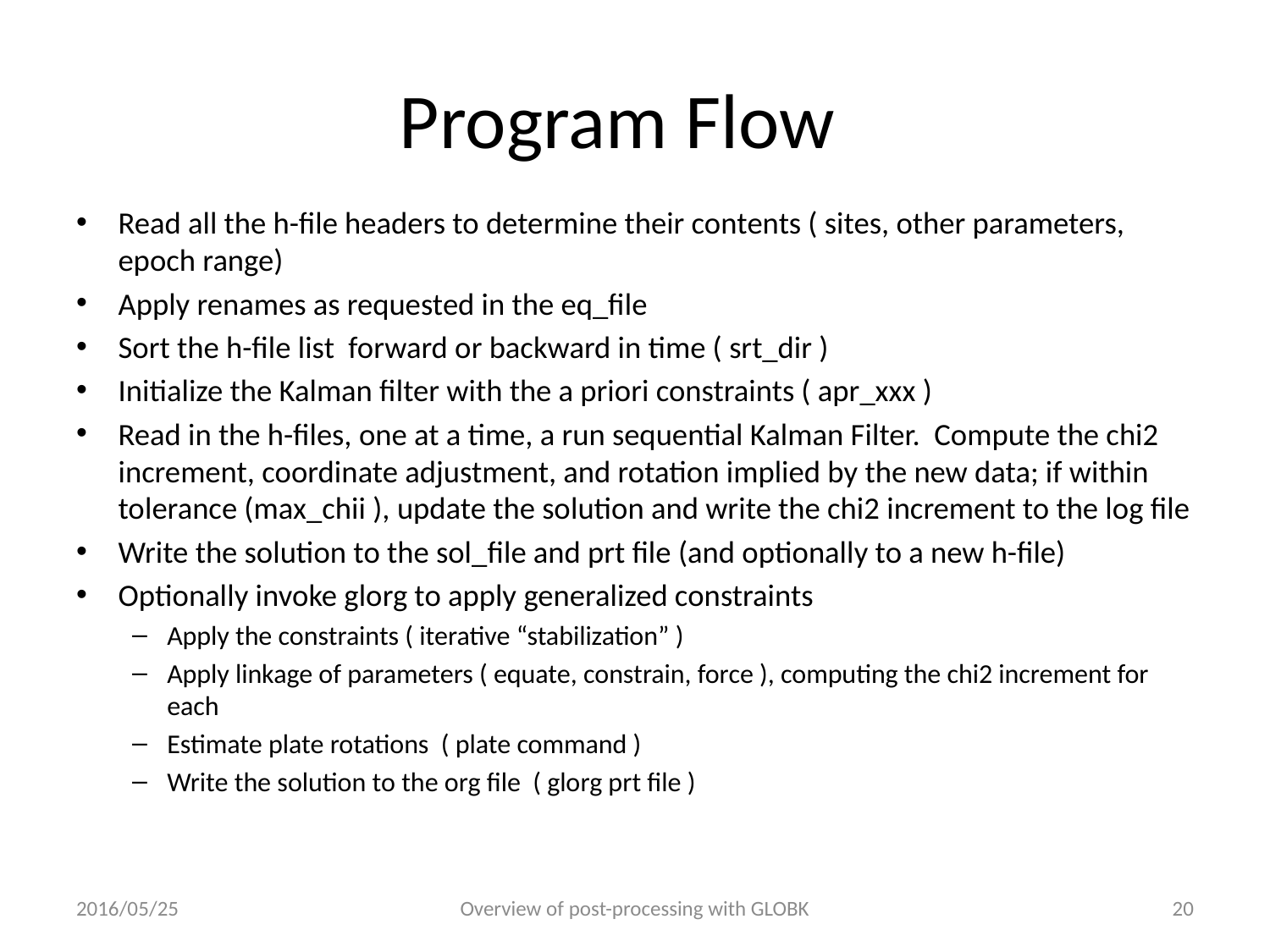

# Program Flow
Read all the h-file headers to determine their contents ( sites, other parameters, epoch range)
Apply renames as requested in the eq_file
Sort the h-file list  forward or backward in time ( srt_dir )
Initialize the Kalman filter with the a priori constraints ( apr_xxx )‏
Read in the h-files, one at a time, a run sequential Kalman Filter.  Compute the chi2 increment, coordinate adjustment, and rotation implied by the new data; if within tolerance (max_chii ), update the solution and write the chi2 increment to the log file
Write the solution to the sol_file and prt file (and optionally to a new h-file)‏
Optionally invoke glorg to apply generalized constraints
Apply the constraints ( iterative “stabilization” )‏
Apply linkage of parameters ( equate, constrain, force ), computing the chi2 increment for each
Estimate plate rotations  ( plate command )
Write the solution to the org file  ( glorg prt file )
2016/05/25
Overview of post-processing with GLOBK
20